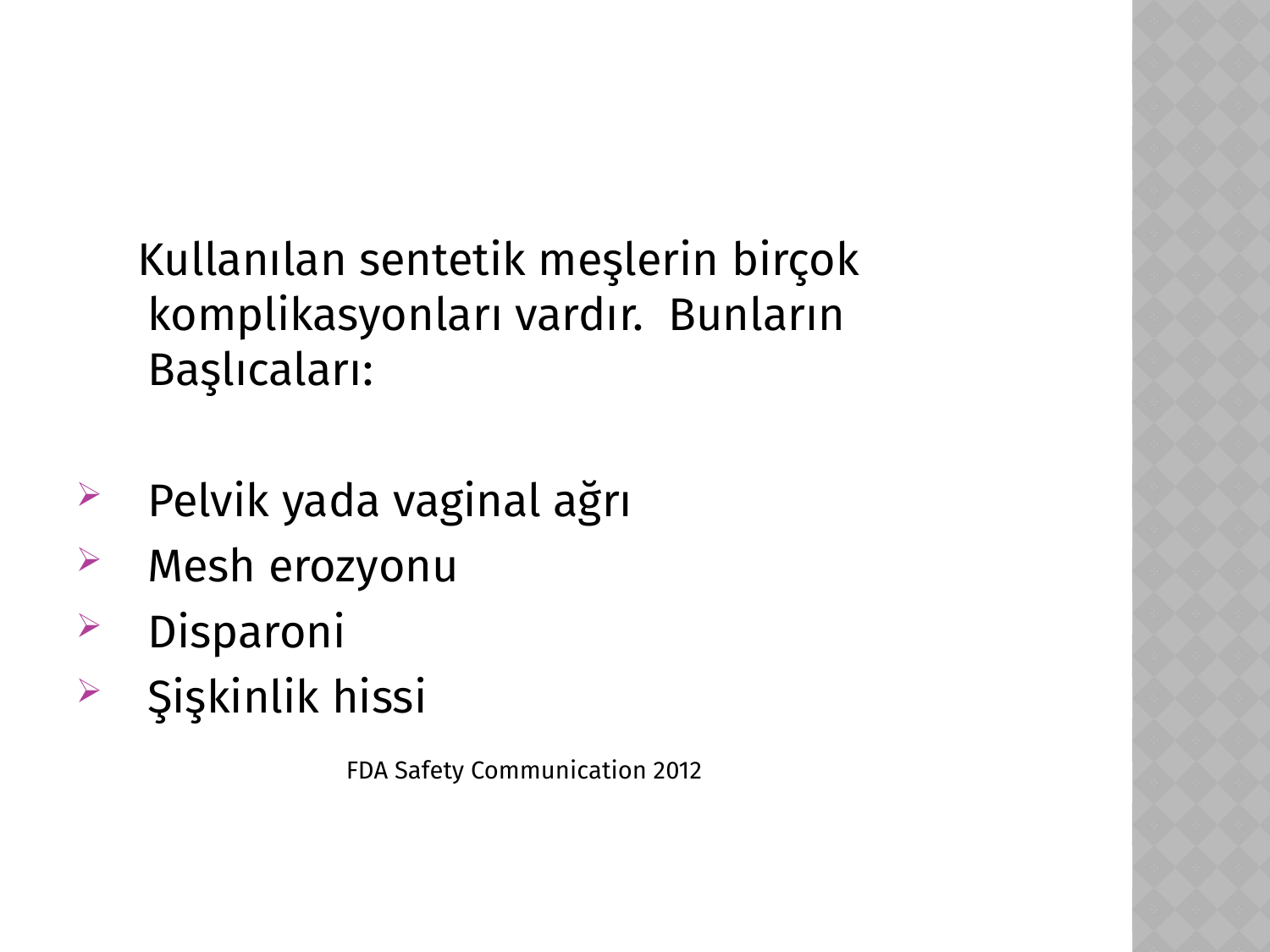

Kullanılan sentetik meşlerin birçok komplikasyonları vardır.  Bunların Başlıcaları:

Pelvik yada vaginal ağrı
Mesh erozyonu
Disparoni
Şişkinlik hissi
                      FDA Safety Communication 2012